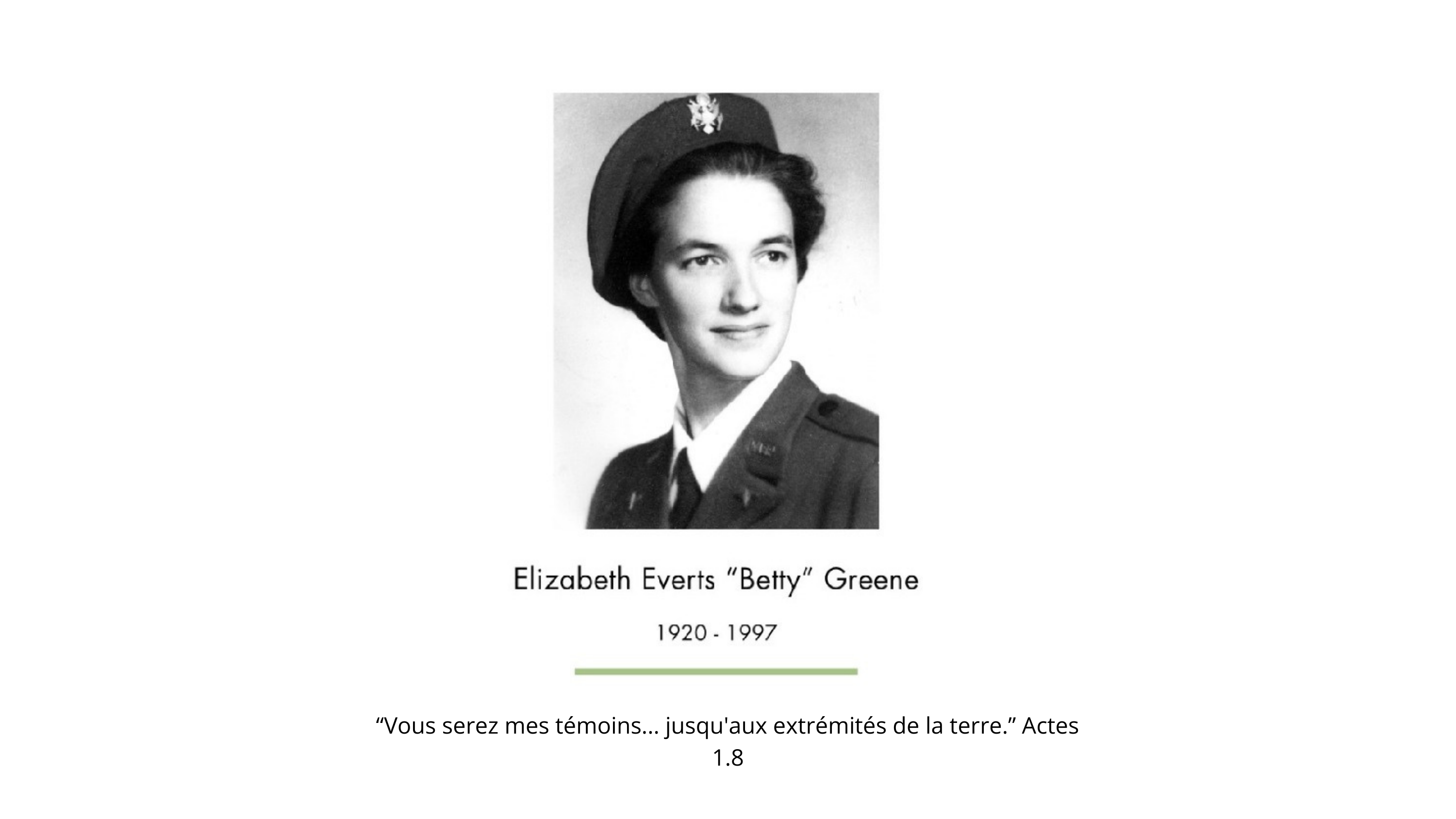

“Vous serez mes témoins... jusqu'aux extrémités de la terre.” Actes 1.8